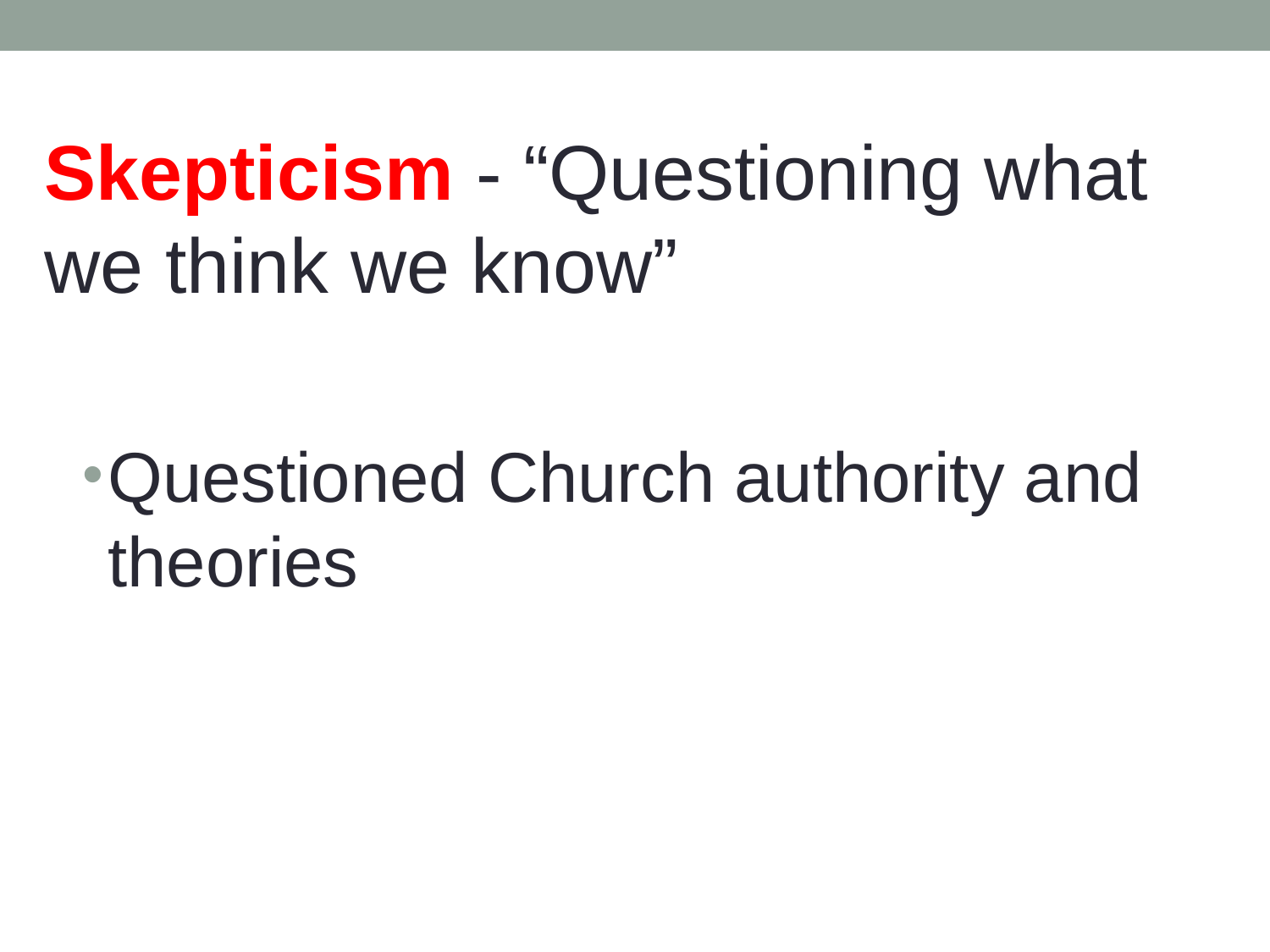

#
Skepticism - “Questioning what we think we know”

Questioned Church authority and theories